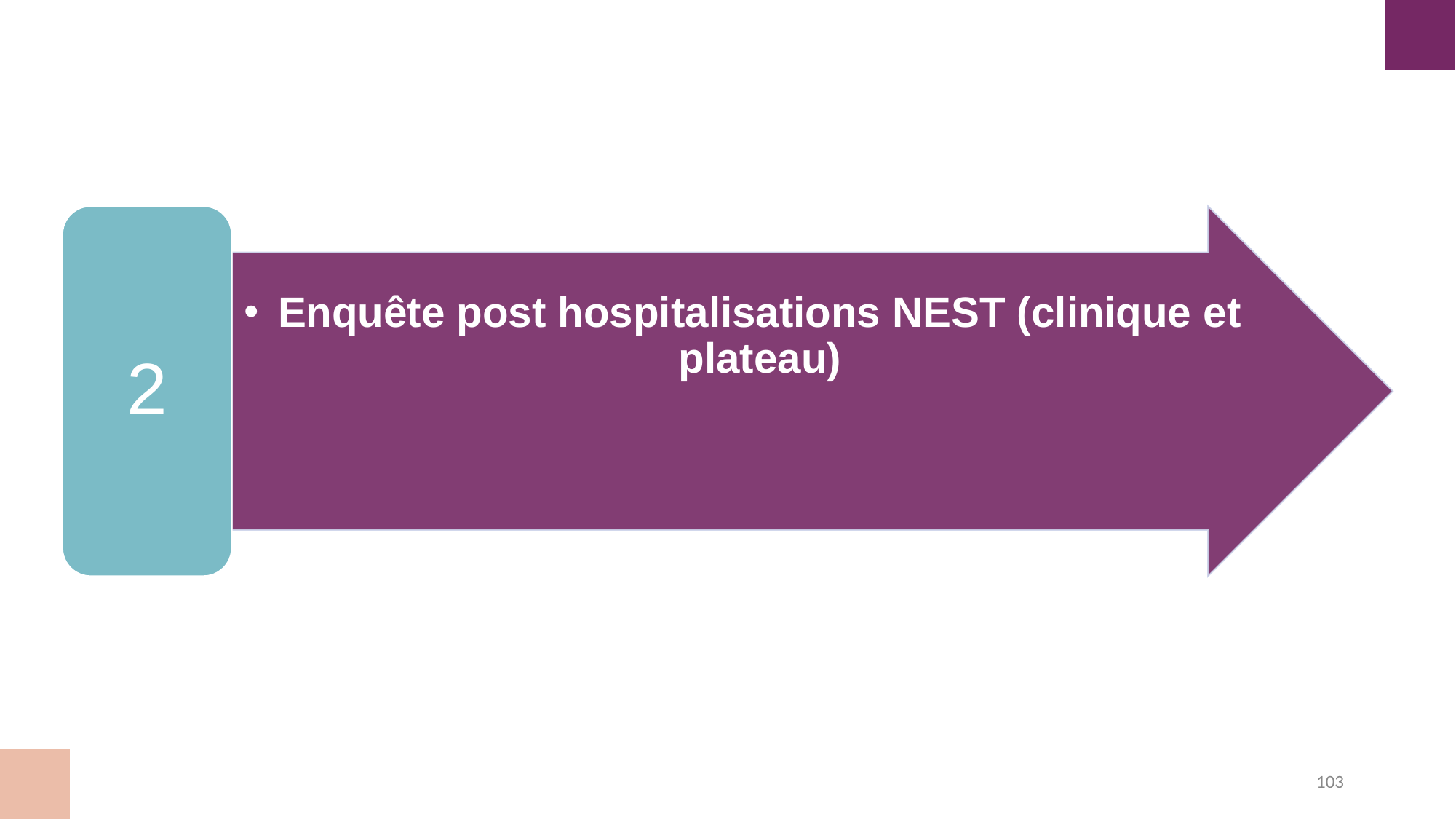

2

Enquête post hospitalisations NEST (clinique et plateau)

103